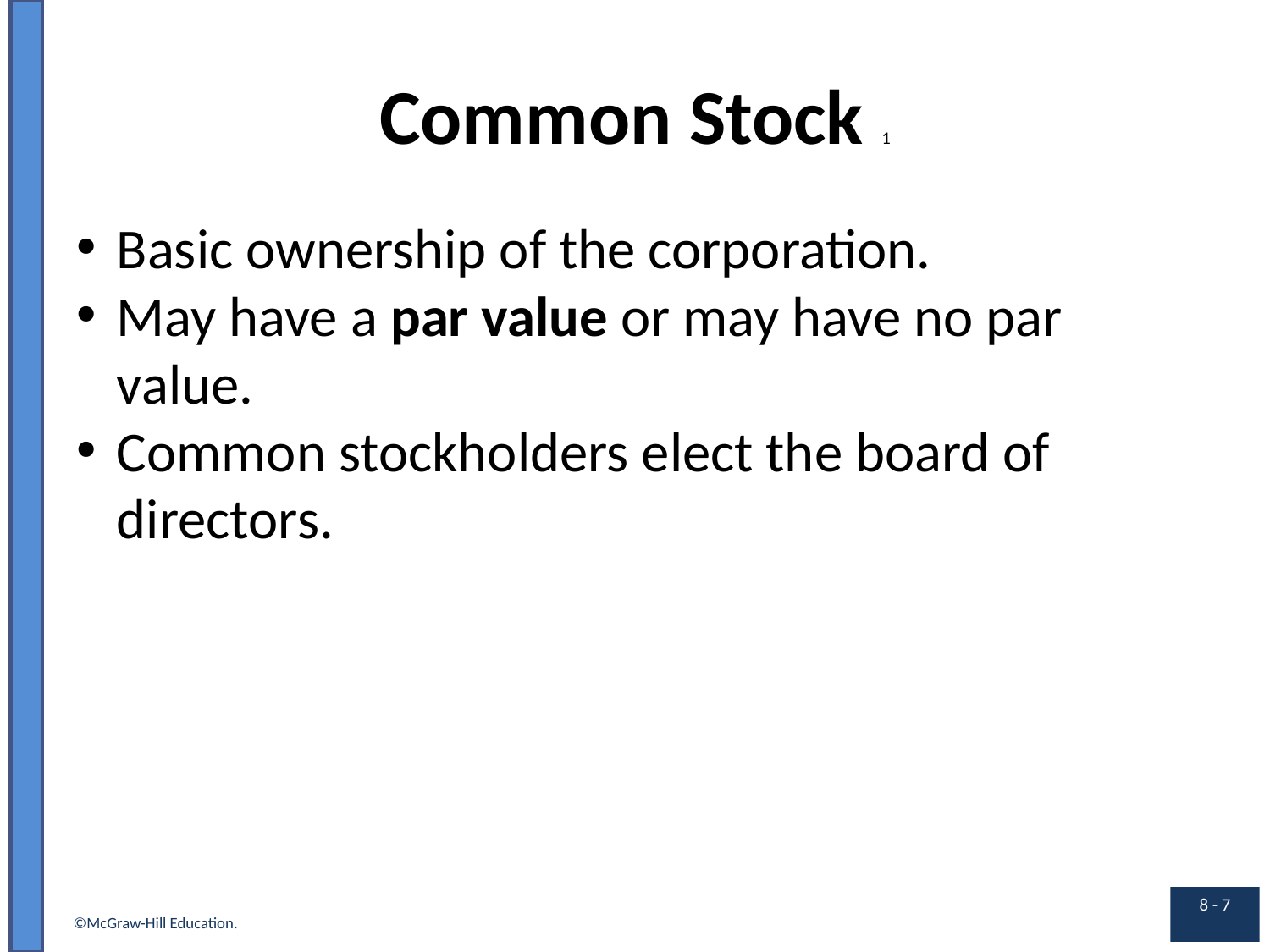

# Common Stock 1
Basic ownership of the corporation.
May have a par value or may have no par value.
Common stockholders elect the board of directors.